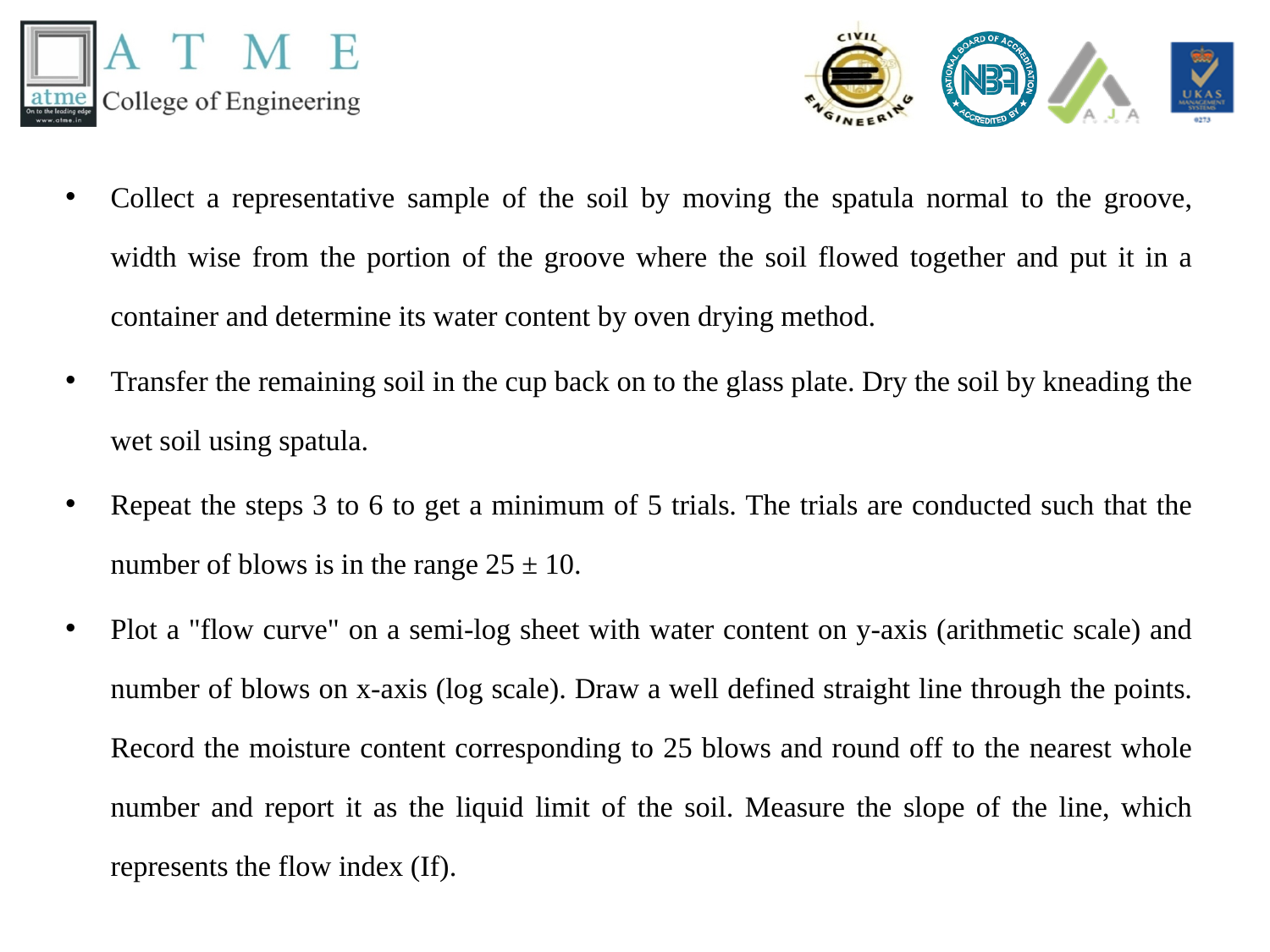

Collect a representative sample of the soil by moving the spatula normal to the groove, width wise from the portion of the groove where the soil flowed together and put it in a container and determine its water content by oven drying method.
Transfer the remaining soil in the cup back on to the glass plate. Dry the soil by kneading the wet soil using spatula.
Repeat the steps 3 to 6 to get a minimum of 5 trials. The trials are conducted such that the number of blows is in the range 25 ± 10.
Plot a "flow curve" on a semi-log sheet with water content on y-axis (arithmetic scale) and number of blows on x-axis (log scale). Draw a well defined straight line through the points. Record the moisture content corresponding to 25 blows and round off to the nearest whole number and report it as the liquid limit of the soil. Measure the slope of the line, which represents the flow index (If).